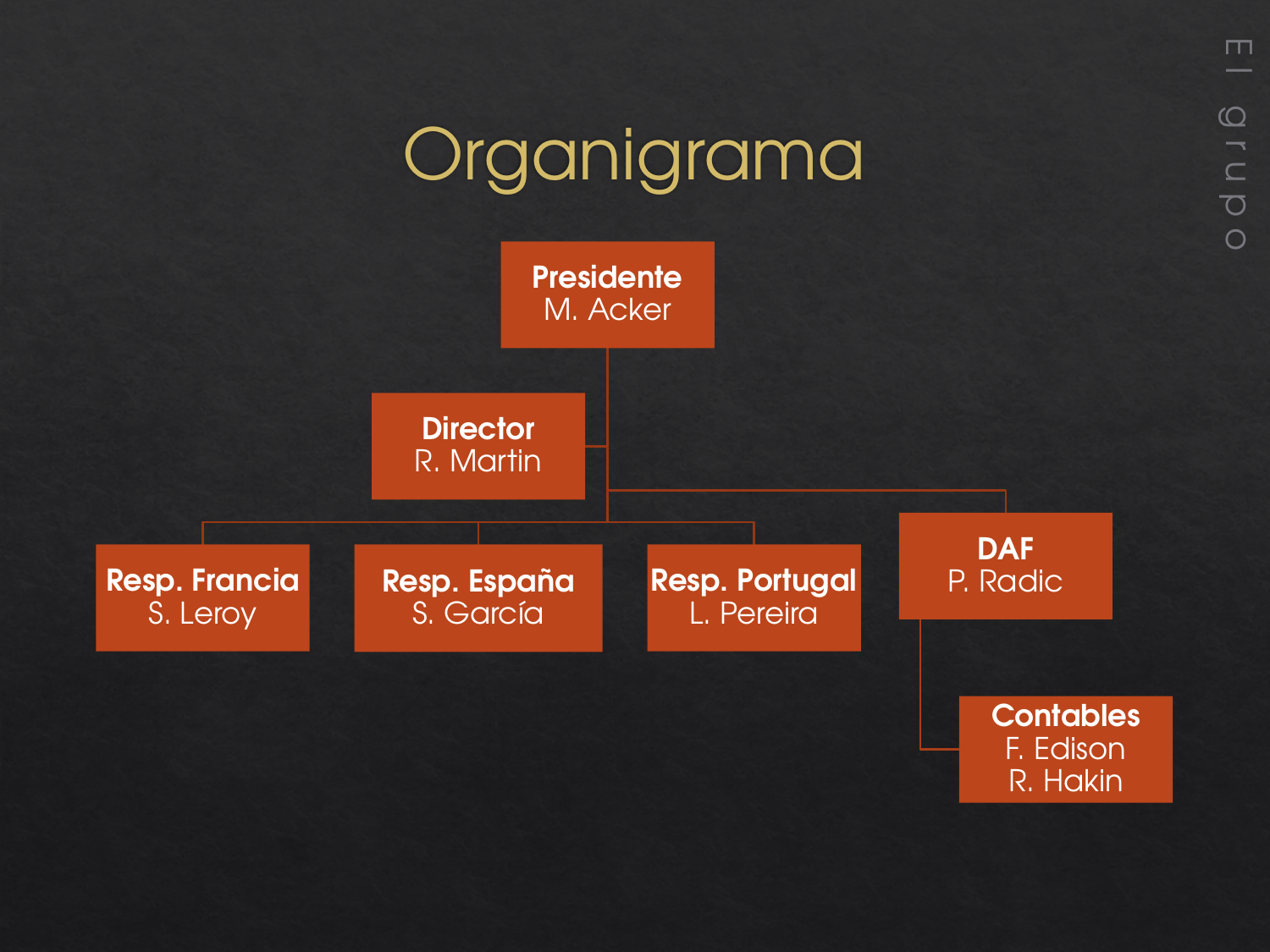

El grupo
# Organigrama
Presidente
M. Acker
Resp. Francia
S. Leroy
Resp. España
S. García
Resp. Portugal
L. Pereira
DAF
P. Radic
Contables
F. Edison
R. Hakin
Director
R. Martin